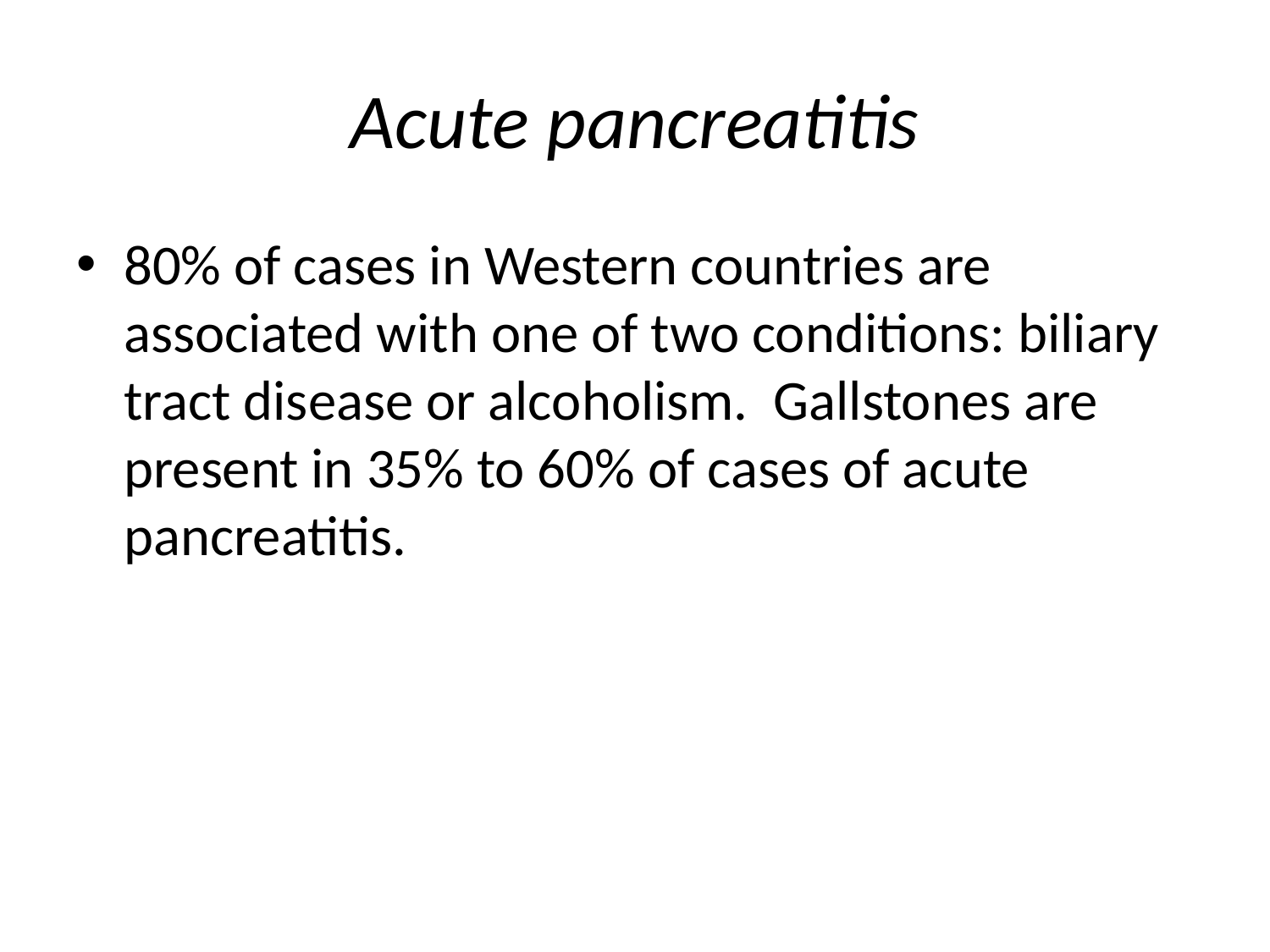

# Acute pancreatitis
80% of cases in Western countries are associated with one of two conditions: biliary tract disease or alcoholism.  Gallstones are present in 35% to 60% of cases of acute pancreatitis.